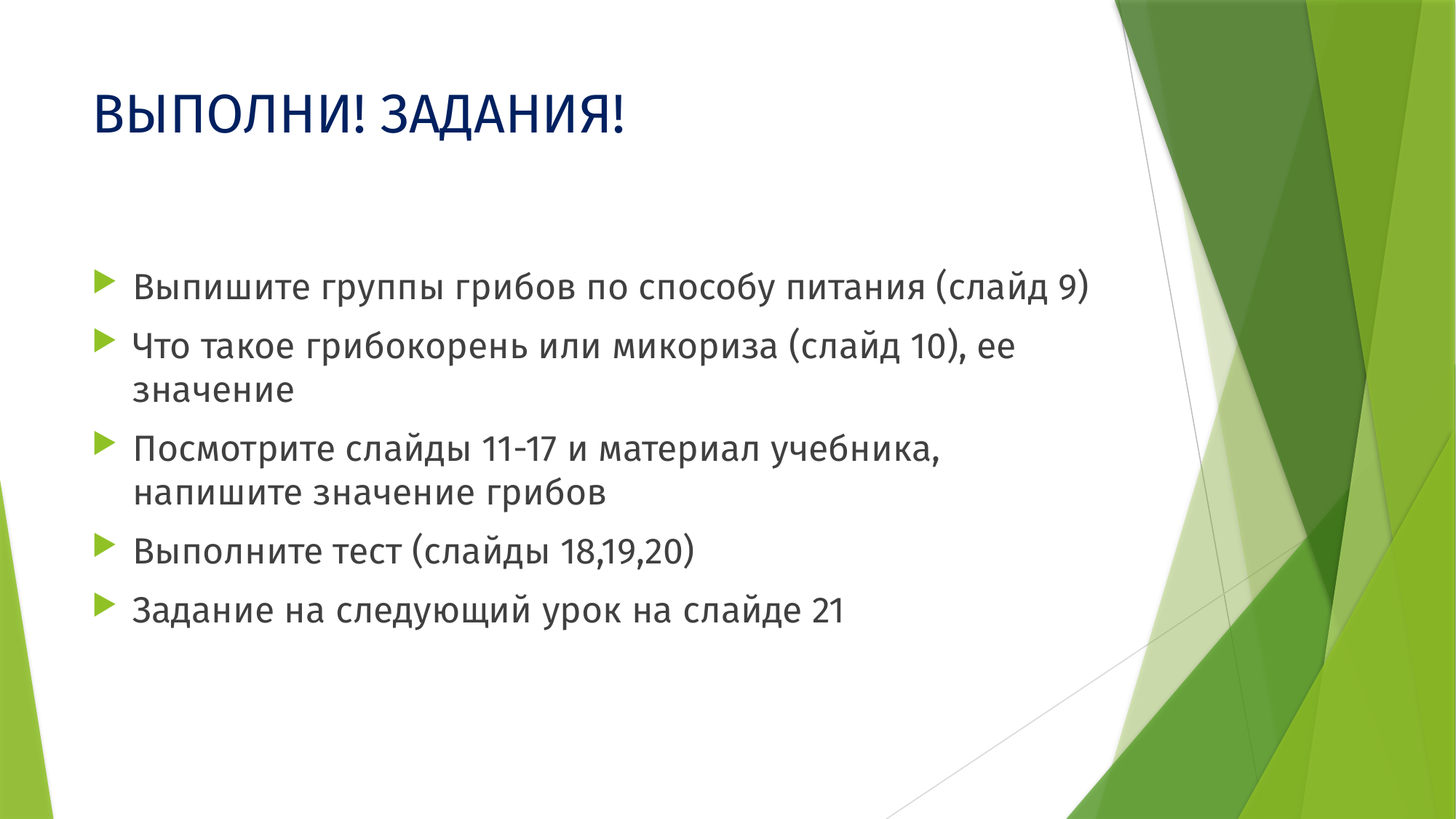

# ВЫПОЛНИ! ЗАДАНИЯ!
Выпишите группы грибов по способу питания (слайд 9)
Что такое грибокорень или микориза (слайд 10), ее значение
Посмотрите слайды 11-17 и материал учебника, напишите значение грибов
Выполните тест (слайды 18,19,20)
Задание на следующий урок на слайде 21